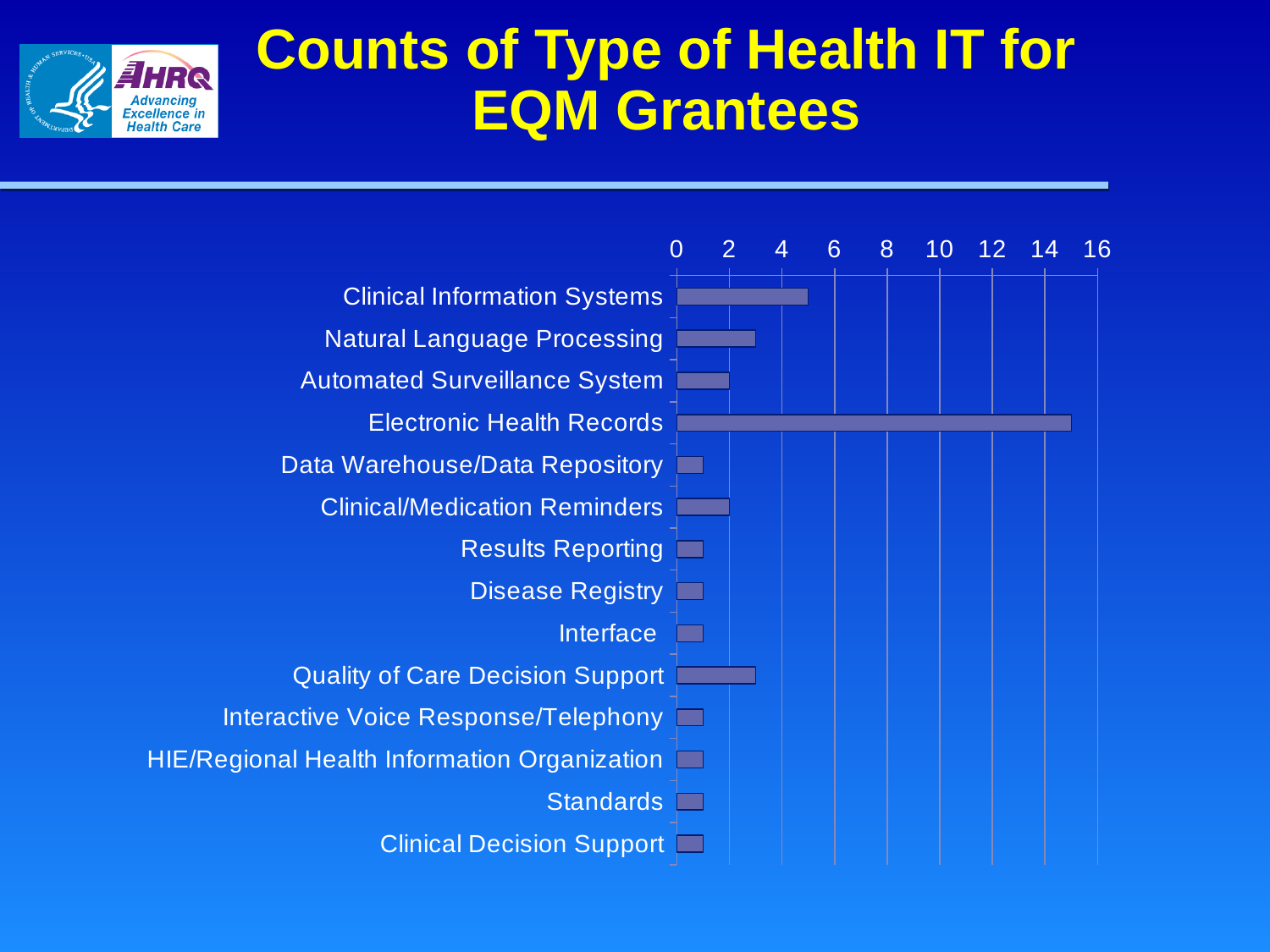

Counts of Type of Health IT for EQM Grantees

### Chart

| Category | Total |
|---|---|
| Clinical Information Systems | 5.0 |
| Natural Language Processing | 3.0 |
| Automated Surveillance System | 2.0 |
| Electronic Health Records | 15.0 |
| Data Warehouse/Data Repository | 1.0 |
| Clinical/Medication Reminders | 2.0 |
| Results Reporting | 1.0 |
| Disease Registry | 1.0 |
| Interface  | 1.0 |
| Quality of Care Decision Support | 3.0 |
| Interactive Voice Response/Telephony | 1.0 |
| HIE/Regional Health Information Organization | 1.0 |
| Standards | 1.0 |
| Clinical Decision Support | 1.0 |